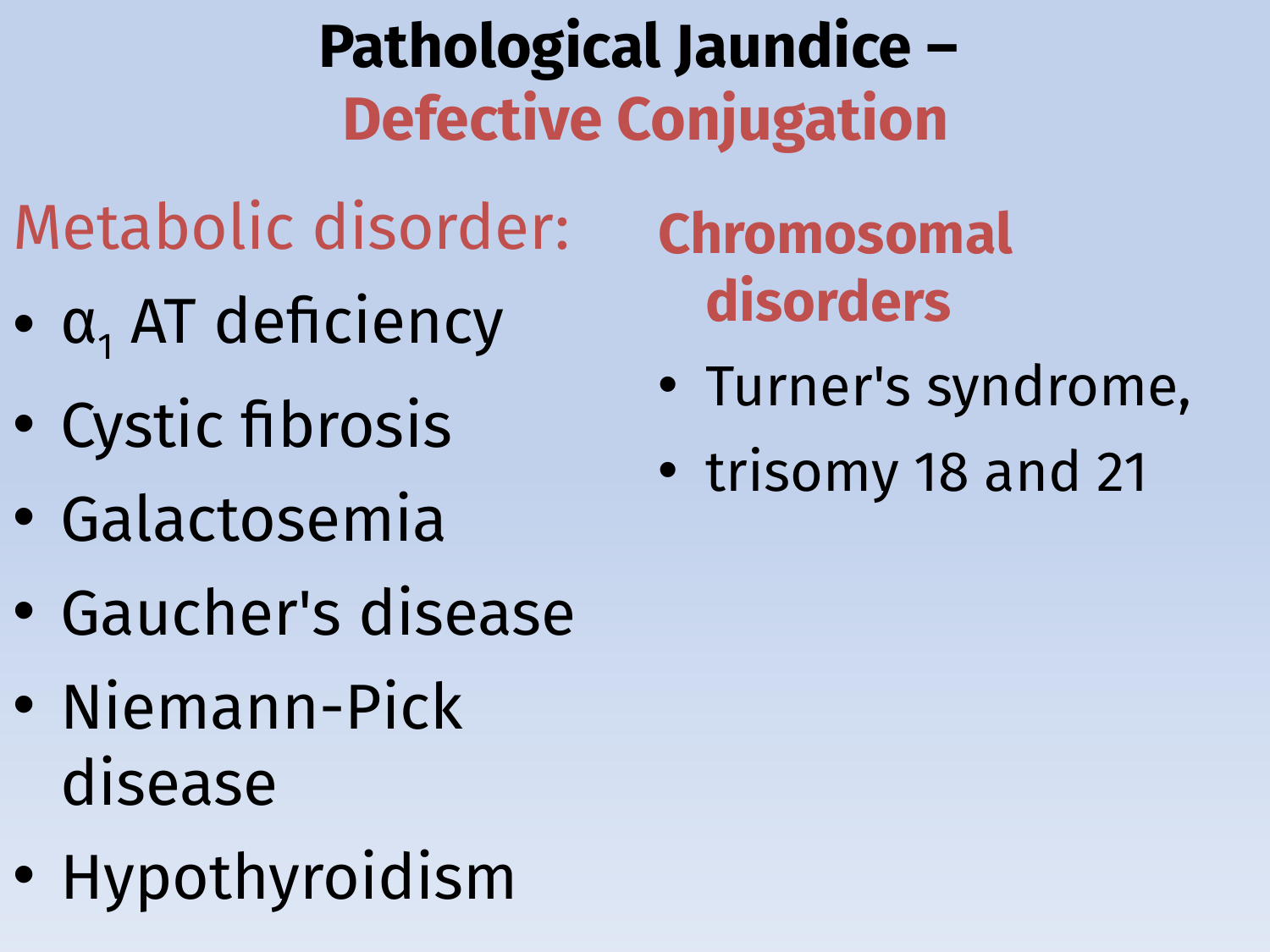

Pathological Jaundice –
Defective Conjugation
Metabolic disorder:
α1 AT deficiency
Cystic fibrosis
Galactosemia
Gaucher's disease
Niemann-Pick disease
Hypothyroidism
Chromosomal disorders
Turner's syndrome,
trisomy 18 and 21